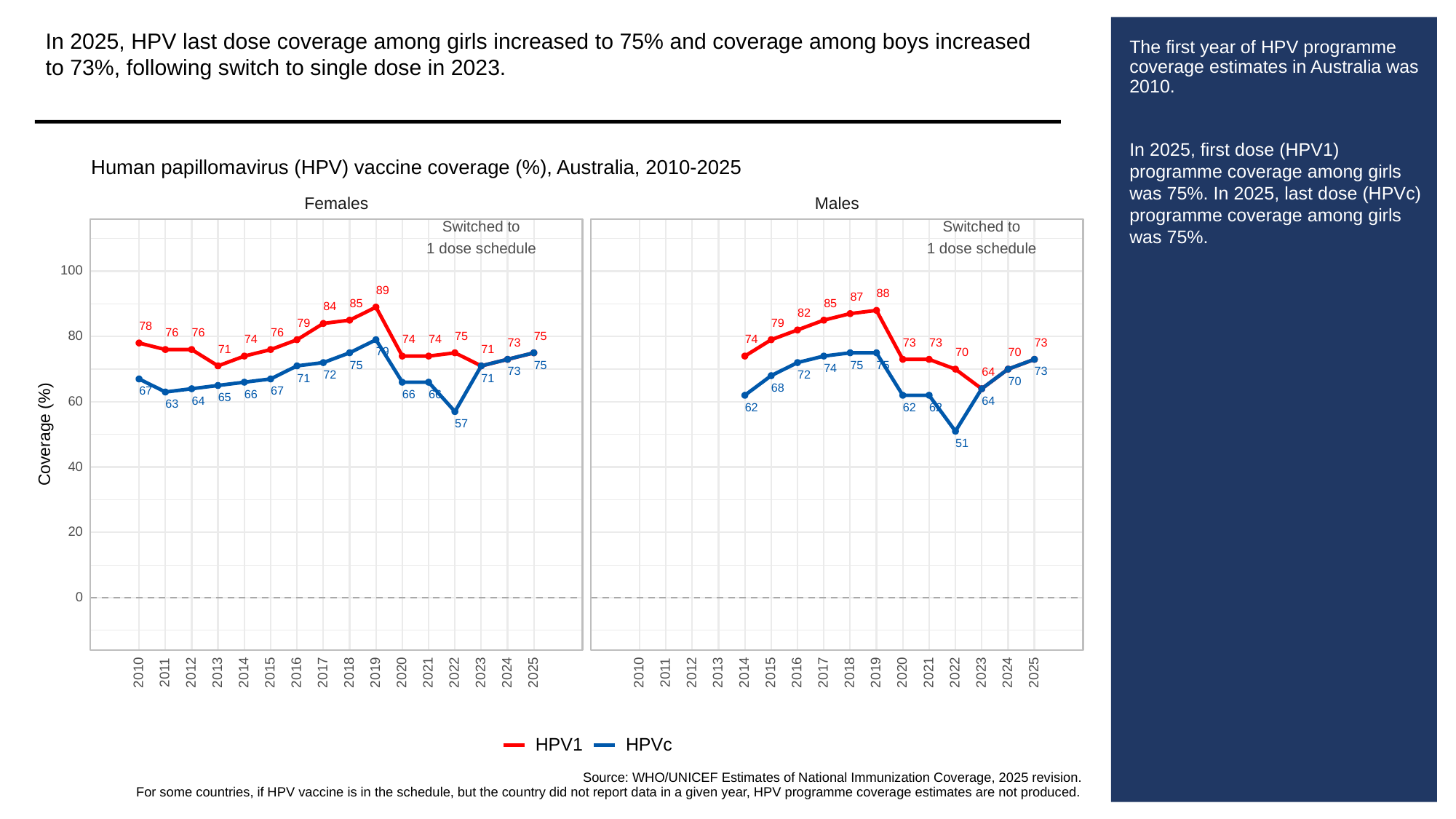

In 2025, HPV last dose coverage among girls increased to 75% and coverage among boys increased to 73%, following switch to single dose in 2023.
# The first year of HPV programme coverage estimates in Australia was 2010.

In 2025, first dose (HPV1) programme coverage among girls was 75%. In 2025, last dose (HPVc) programme coverage among girls was 75%.

Human papillomavirus (HPV) vaccine coverage (%), Australia, 2010-2025
Females
Males

Switched to
Switched to

1 dose schedule
1 dose schedule
100

89
88
87
85
85
84

82

79
79

78

76
76
76
80
75
75
74
74
74
74

73
73
73
73

71
71

79
70
70

75
75
75
75

74

73
73
64

72
72

71
71

70

68

67
67

66
66
66

65
60
64
64
63

62
62
62

57
Coverage (%)

51
40

20

0

2013
2023
2013
2023
2010
2011
2012
2014
2015
2016
2017
2018
2019
2020
2021
2022
2024
2025
2010
2011
2012
2014
2015
2016
2017
2018
2019
2020
2021
2022
2024
2025
HPVc
HPV1

Source: WHO/UNICEF Estimates of National Immunization Coverage, 2025 revision.
For some countries, if HPV vaccine is in the schedule, but the country did not report data in a given year, HPV programme coverage estimates are not produced.